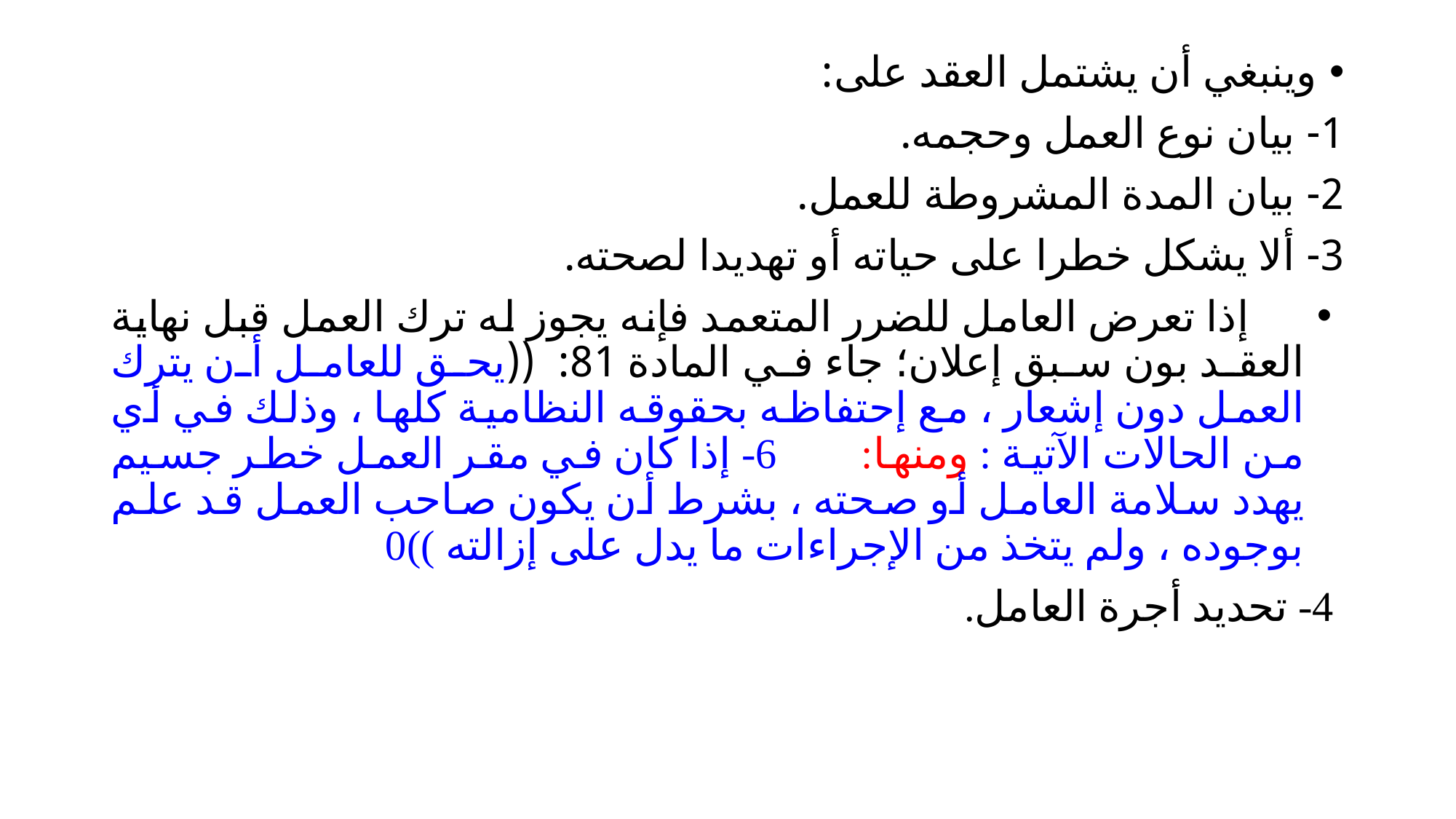

وينبغي أن يشتمل العقد على:
1- بيان نوع العمل وحجمه.
2- بيان المدة المشروطة للعمل.
3- ألا يشكل خطرا على حياته أو تهديدا لصحته.
     إذا تعرض العامل للضرر المتعمد فإنه يجوز له ترك العمل قبل نهاية العقد بون سبق إعلان؛ جاء في المادة 81:  ((يحق للعامل أن يترك العمل دون إشعار ، مع إحتفاظه بحقوقه النظامية كلها ، وذلك في أي من الحالات الآتية : ومنها:        6- إذا كان في مقر العمل خطر جسيم يهدد سلامة العامل أو صحته ، بشرط أن يكون صاحب العمل قد علم بوجوده ، ولم يتخذ من الإجراءات ما يدل على إزالته ))0
 4- تحديد أجرة العامل.